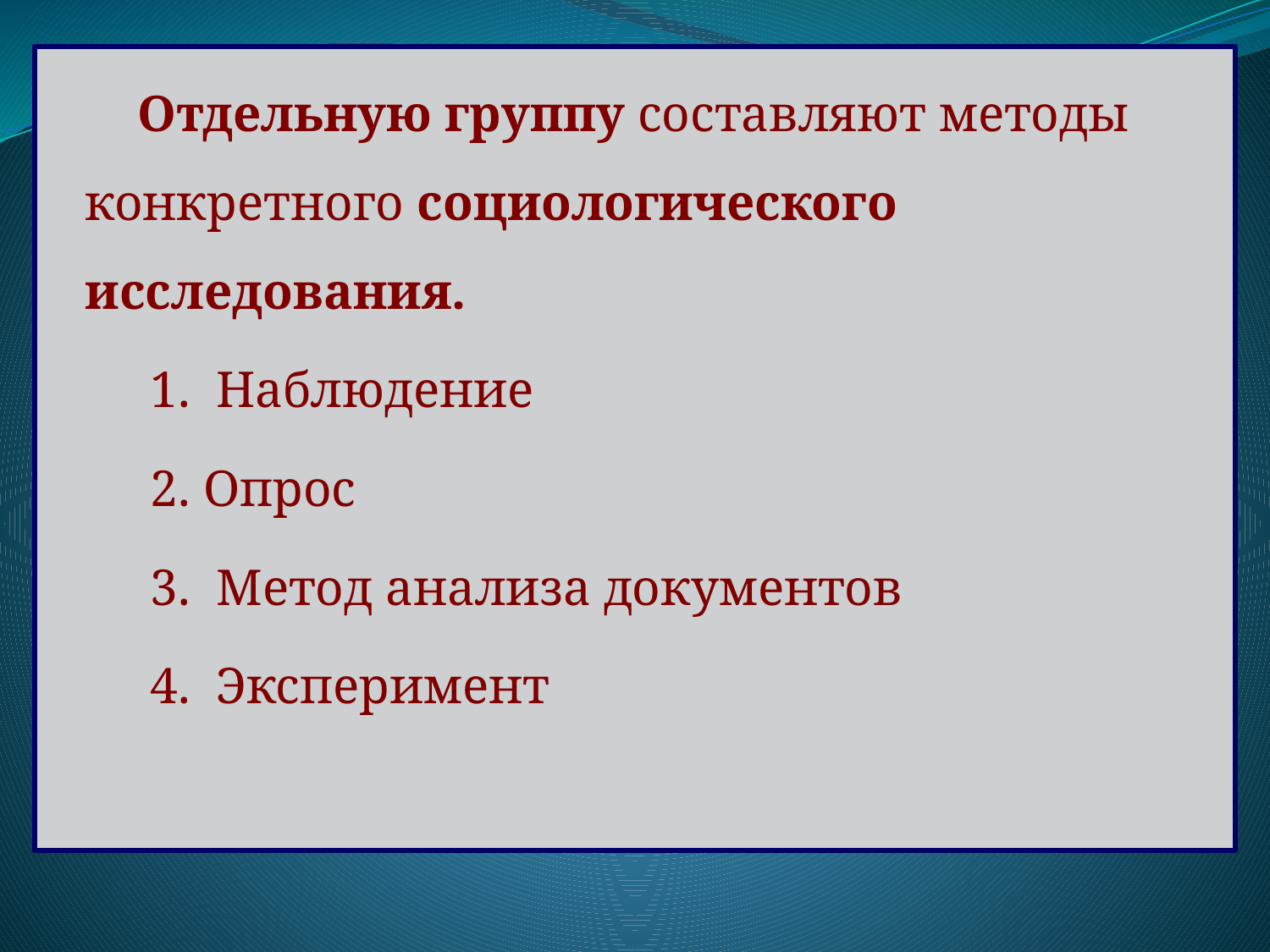

Отдельную группу составляют методы конкретного социологического исследования.
        1.  Наблюдение
        2. Опрос
        3.  Метод анализа документов
        4.  Эксперимент